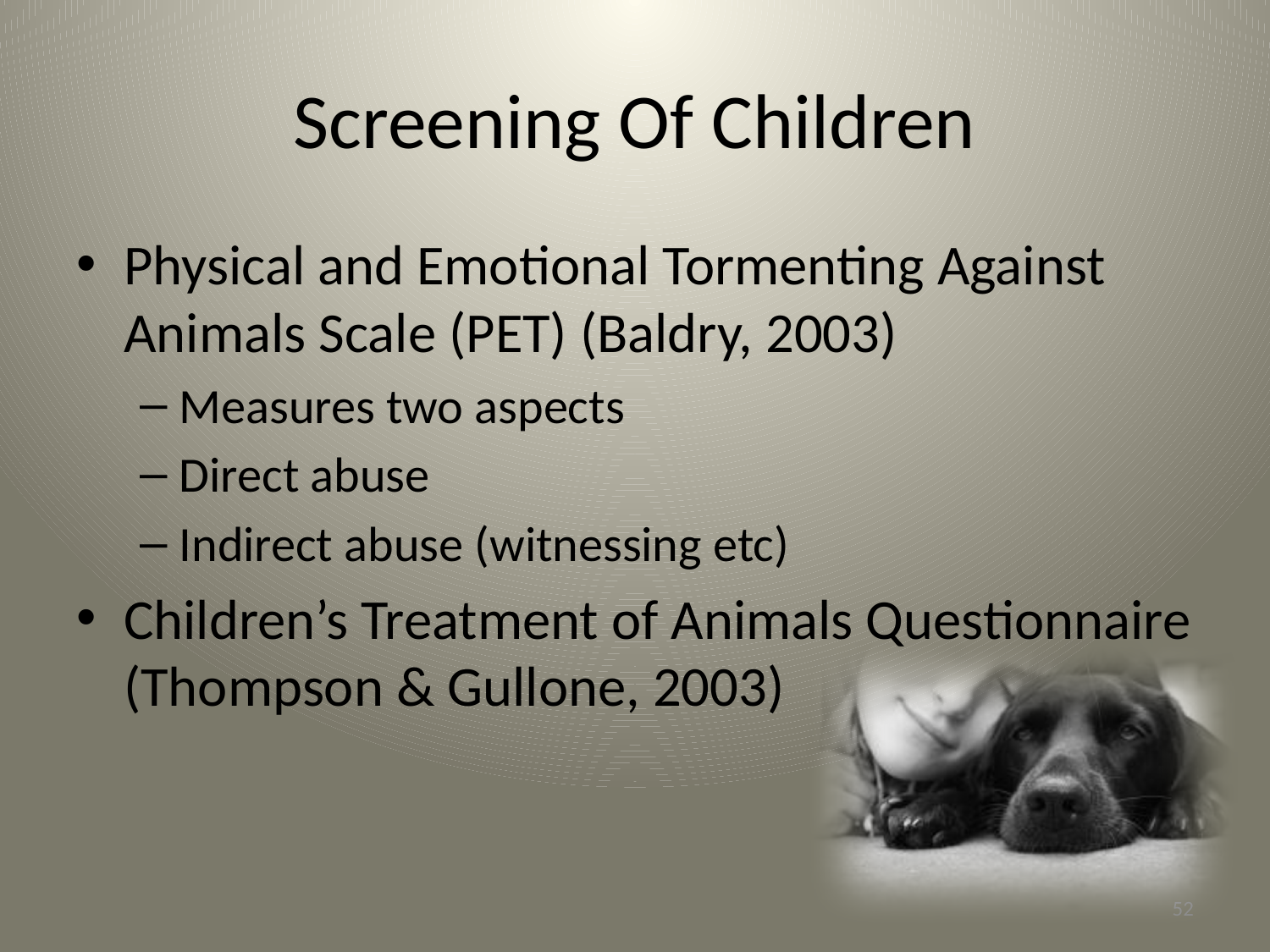

# Screening Of Children
Physical and Emotional Tormenting Against Animals Scale (PET) (Baldry, 2003)
Measures two aspects
Direct abuse
Indirect abuse (witnessing etc)
Children’s Treatment of Animals Questionnaire (Thompson & Gullone, 2003)
52